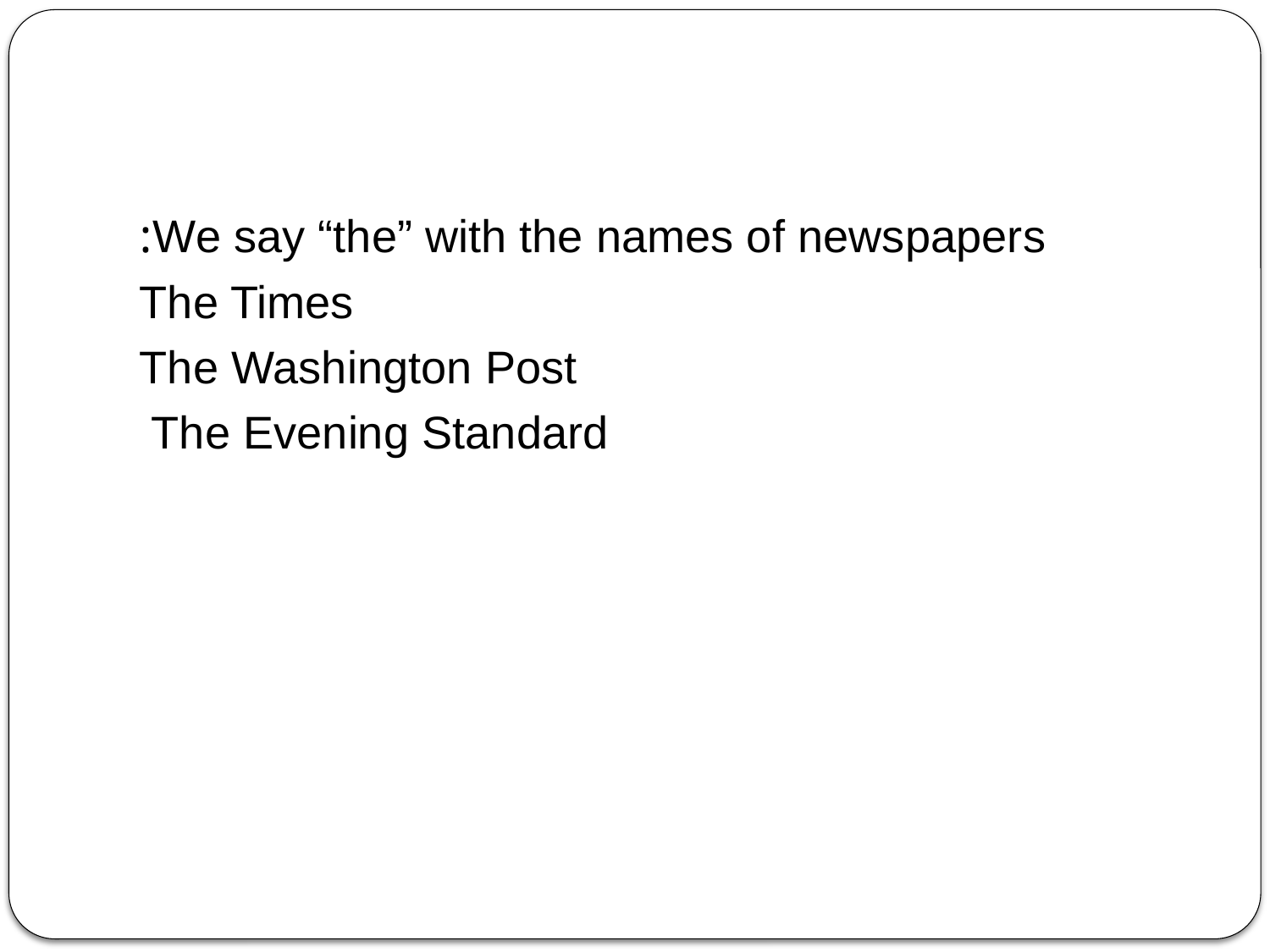

We say “the” with the names of newspapers:
The Times
The Washington Post
The Evening Standard